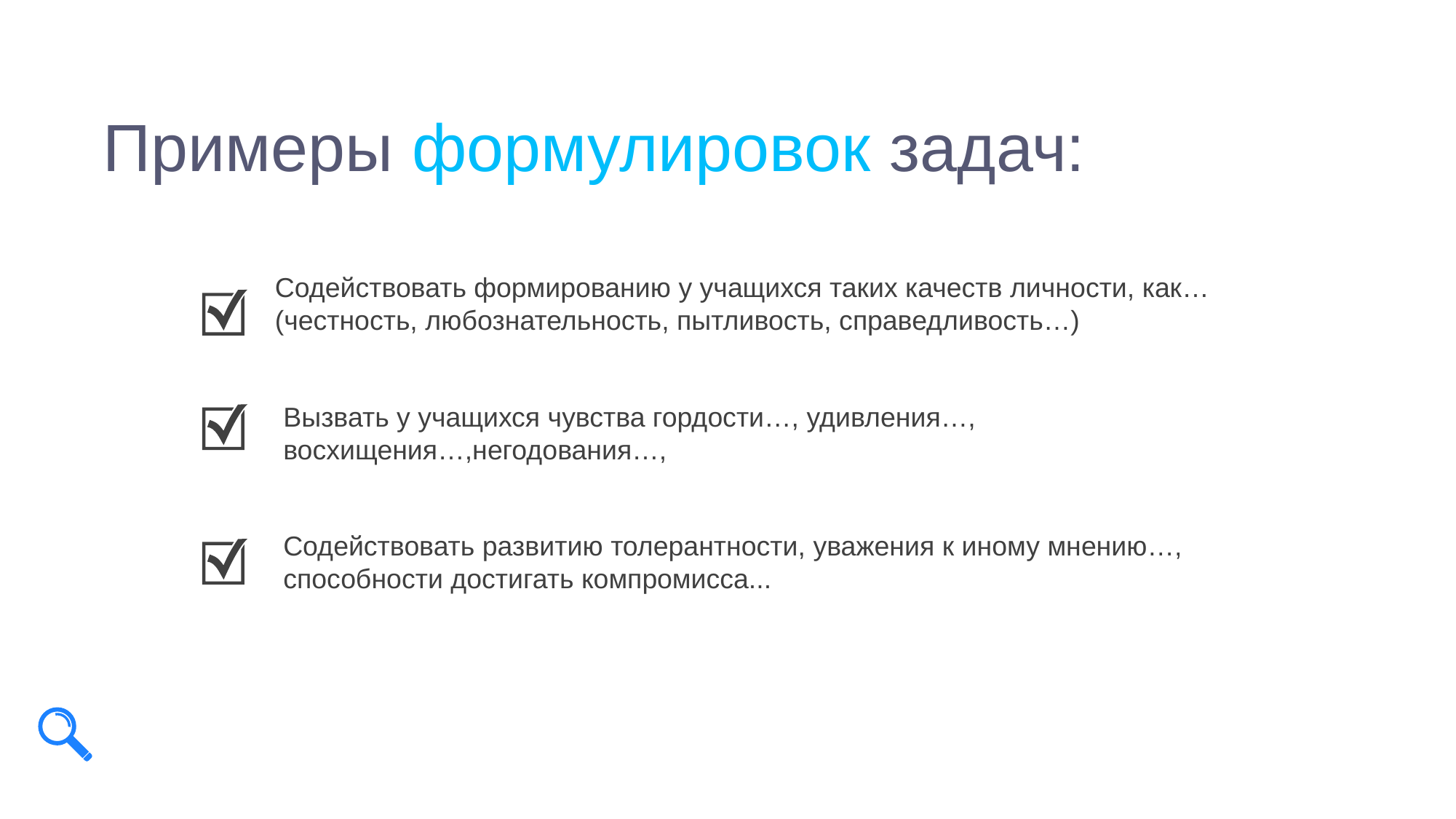

Примеры формулировок задач:
Содействовать формированию у учащихся таких качеств личности, как…(честность, любознательность, пытливость, справедливость…)

Вызвать у учащихся чувства гордости…, удивления…, восхищения…,негодования…,

Содействовать развитию толерантности, уважения к иному мнению…, способности достигать компромисса...